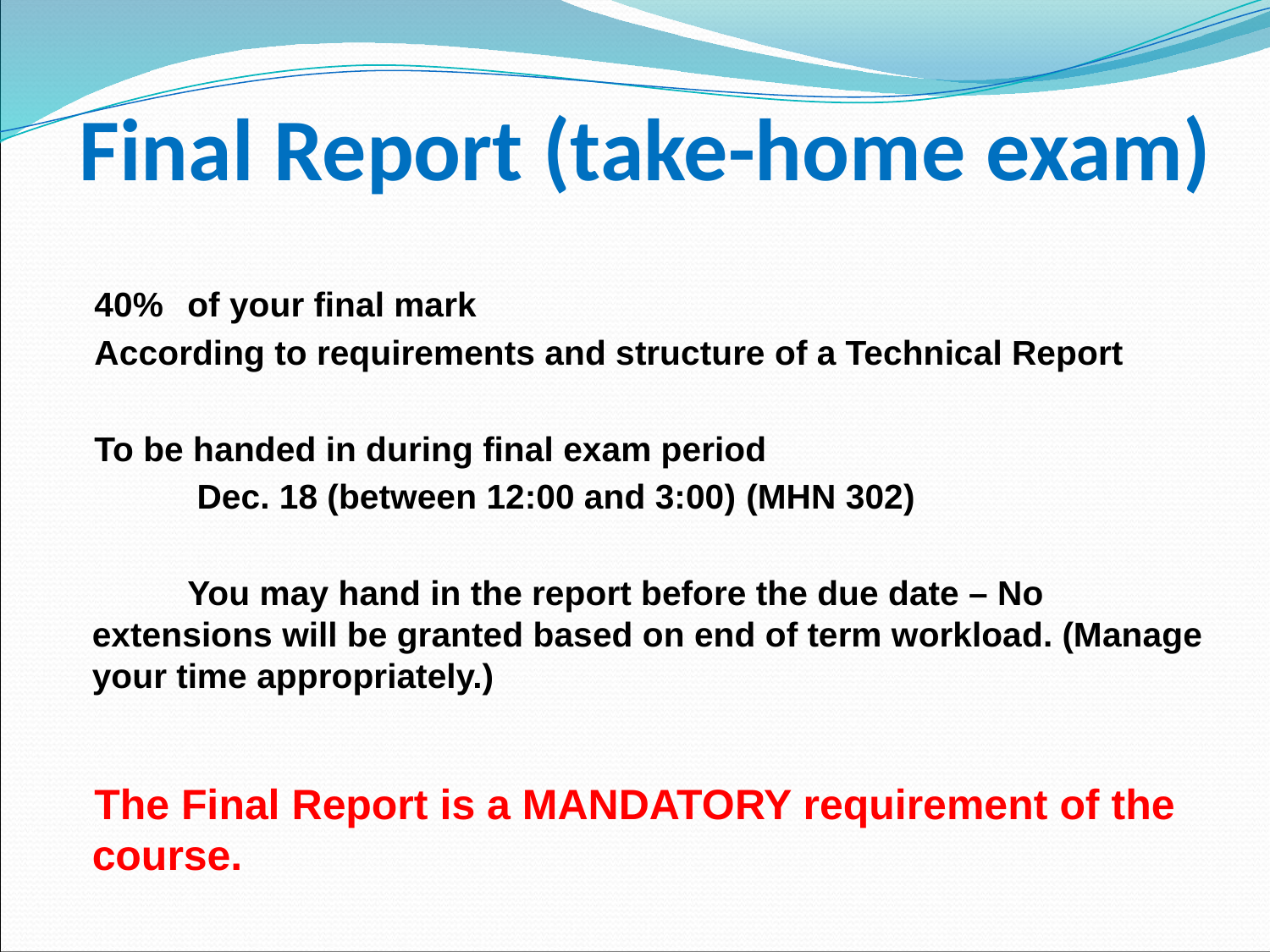

# Final Report (take-home exam)
40%	of your final mark
According to requirements and structure of a Technical Report

To be handed in during final exam period
	 Dec. 18 (between 12:00 and 3:00) (MHN 302)

	You may hand in the report before the due date – No extensions will be granted based on end of term workload. (Manage your time appropriately.)

The Final Report is a MANDATORY requirement of the course.